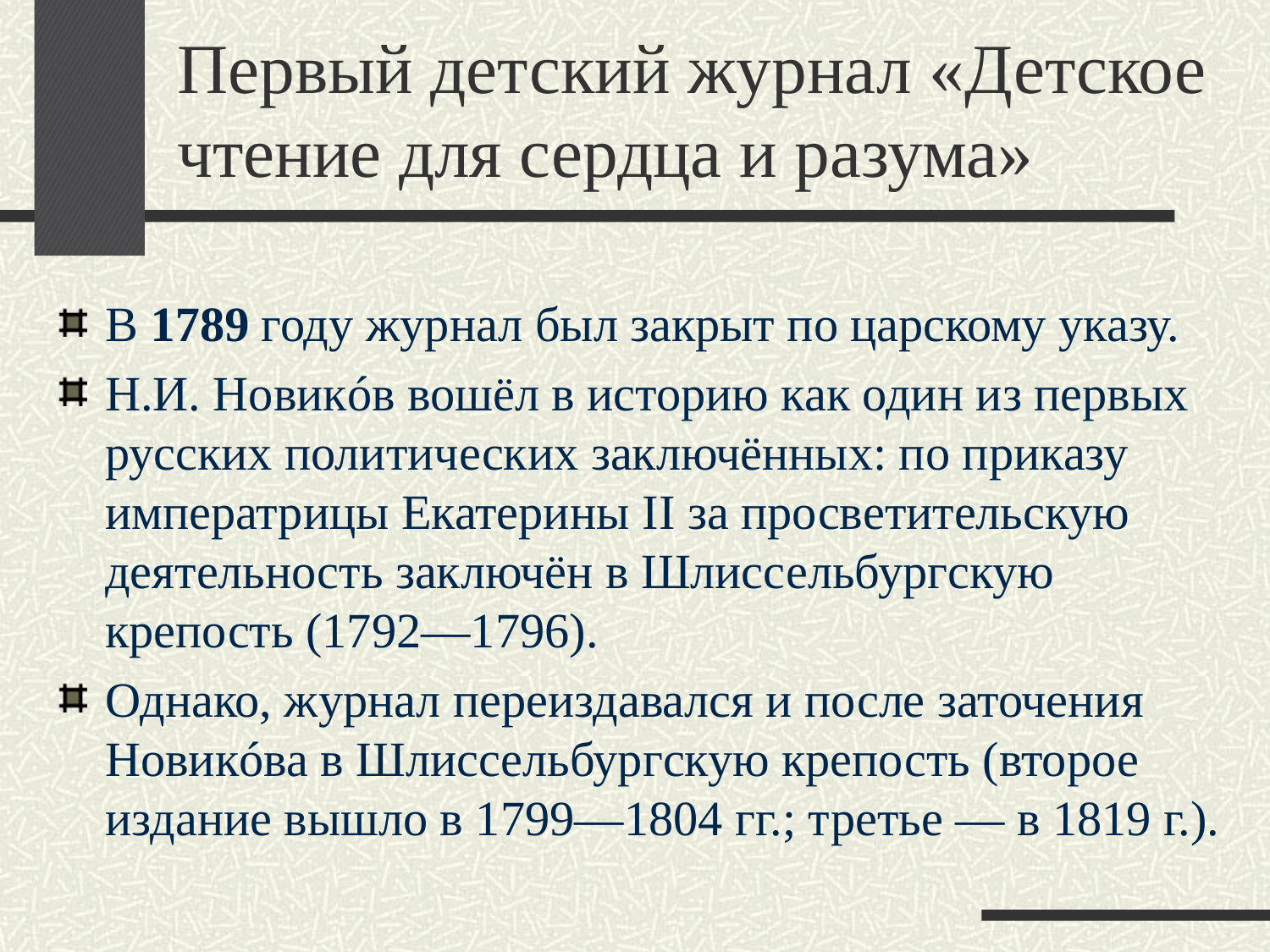

# Первый детский журнал «Детское чтение для сердца и разума»
В 1789 году журнал был закрыт по царскому указу.
Н.И. Новикóв вошёл в историю как один из первых русских политических заключённых: по приказу императрицы Екатерины II за просветительскую деятельность заключён в Шлиссельбургскую крепость (1792—1796).
Однако, журнал переиздавался и после заточения Новикóва в Шлиссельбургскую крепость (второе издание вышло в 1799—1804 гг.; третье — в 1819 г.).